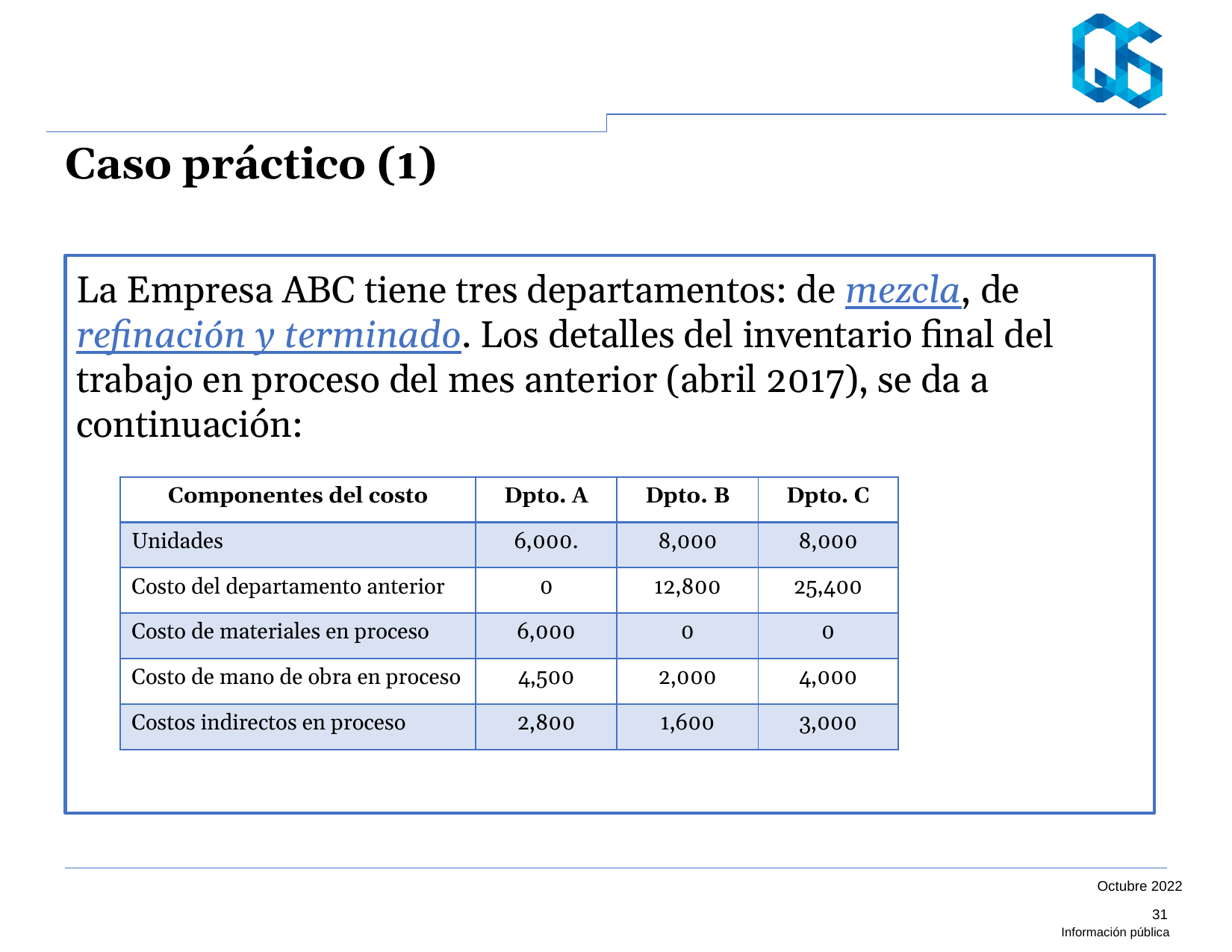

# Caso práctico (1)
Utiliza la caja del ‘Divider’ abajo para que el título de la diapositiva aparezca en la página de índice así como la página de índice al comienzo de cada sección
Por favor sigue estos pasos:
Teclea ‘Divider’ en la caja de control de abajo.
Haz click en Smart ‘Divider’ en la barra de herramientas.
Inserta el texto que quieres que aparezca en el índice y selecciona el nivel de ‘Divider’.
Haz click en ‘Update’. El título de diapositiva debería aparecer en todos los índices.
Para suprimir el título de la slide del índice, borra el texto en la caja de ‘Divider’ y haz click en ‘Update’
La Empresa ABC tiene tres departamentos: de mezcla, de refinación y terminado. Los detalles del inventario final del trabajo en proceso del mes anterior (abril 2017), se da a continuación:

| Componentes del costo | Dpto. A | Dpto. B | Dpto. C |
| --- | --- | --- | --- |
| Unidades | 6,000. | 8,000 | 8,000 |
| Costo del departamento anterior | 0 | 12,800 | 25,400 |
| Costo de materiales en proceso | 6,000 | 0 | 0 |
| Costo de mano de obra en proceso | 4,500 | 2,000 | 4,000 |
| Costos indirectos en proceso | 2,800 | 1,600 | 3,000 |
Divider
31